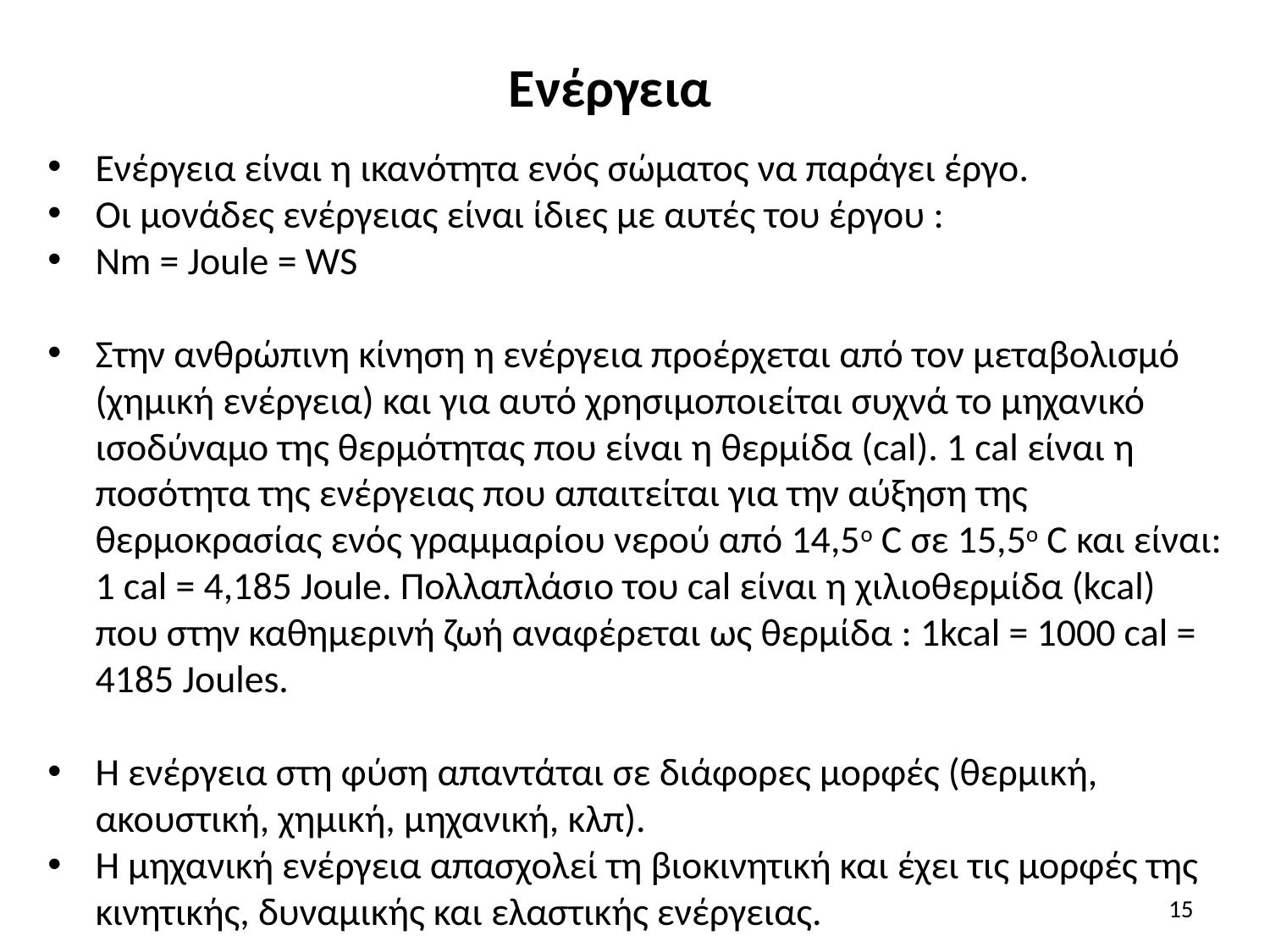

# Ενέργεια
Ενέργεια είναι η ικανότητα ενός σώματος να παράγει έργο.
Οι μονάδες ενέργειας είναι ίδιες με αυτές του έργου :
Nm = Joule = WS

Στην ανθρώπινη κίνηση η ενέργεια προέρχεται από τον μεταβολισμό (χημική ενέργεια) και για αυτό χρησιμοποιείται συχνά το μηχανικό ισοδύναμο της θερμότητας που είναι η θερμίδα (cal). 1 cal είναι η ποσότητα της ενέργειας που απαιτείται για την αύξηση της θερμοκρασίας ενός γραμμαρίου νερού από 14,5ο C σε 15,5ο C και είναι: 1 cal = 4,185 Joule. Πολλαπλάσιο του cal είναι η χιλιοθερμίδα (kcal) που στην καθημερινή ζωή αναφέρεται ως θερμίδα : 1kcal = 1000 cal = 4185 Joules.

Η ενέργεια στη φύση απαντάται σε διάφορες μορφές (θερμική, ακουστική, χημική, μηχανική, κλπ).
Η μηχανική ενέργεια απασχολεί τη βιοκινητική και έχει τις μορφές της κινητικής, δυναμικής και ελαστικής ενέργειας.

15